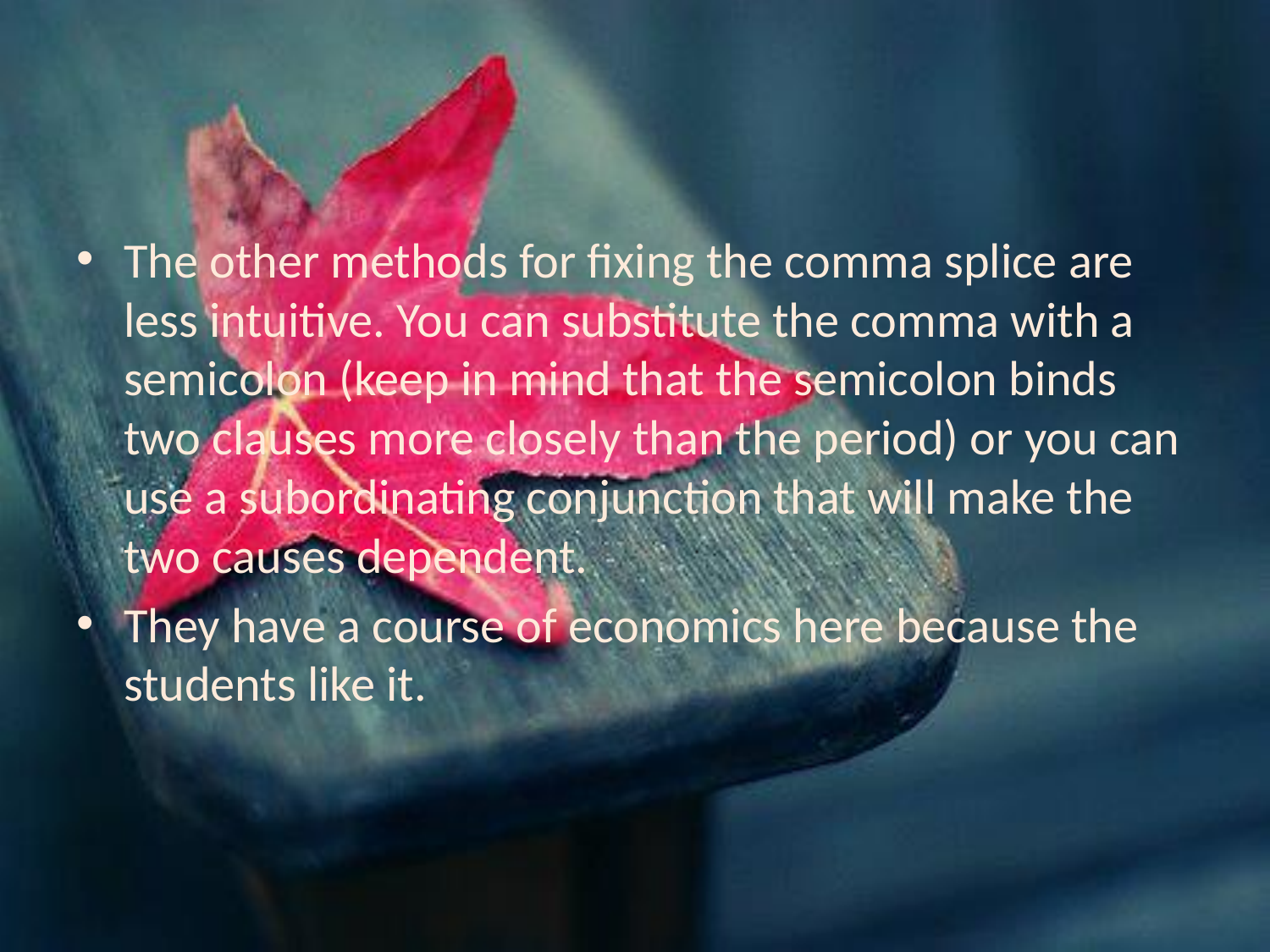

#
The other methods for fixing the comma splice are less intuitive. You can substitute the comma with a semicolon (keep in mind that the semicolon binds two clauses more closely than the period) or you can use a subordinating conjunction that will make the two causes dependent.
They have a course of economics here because the students like it.